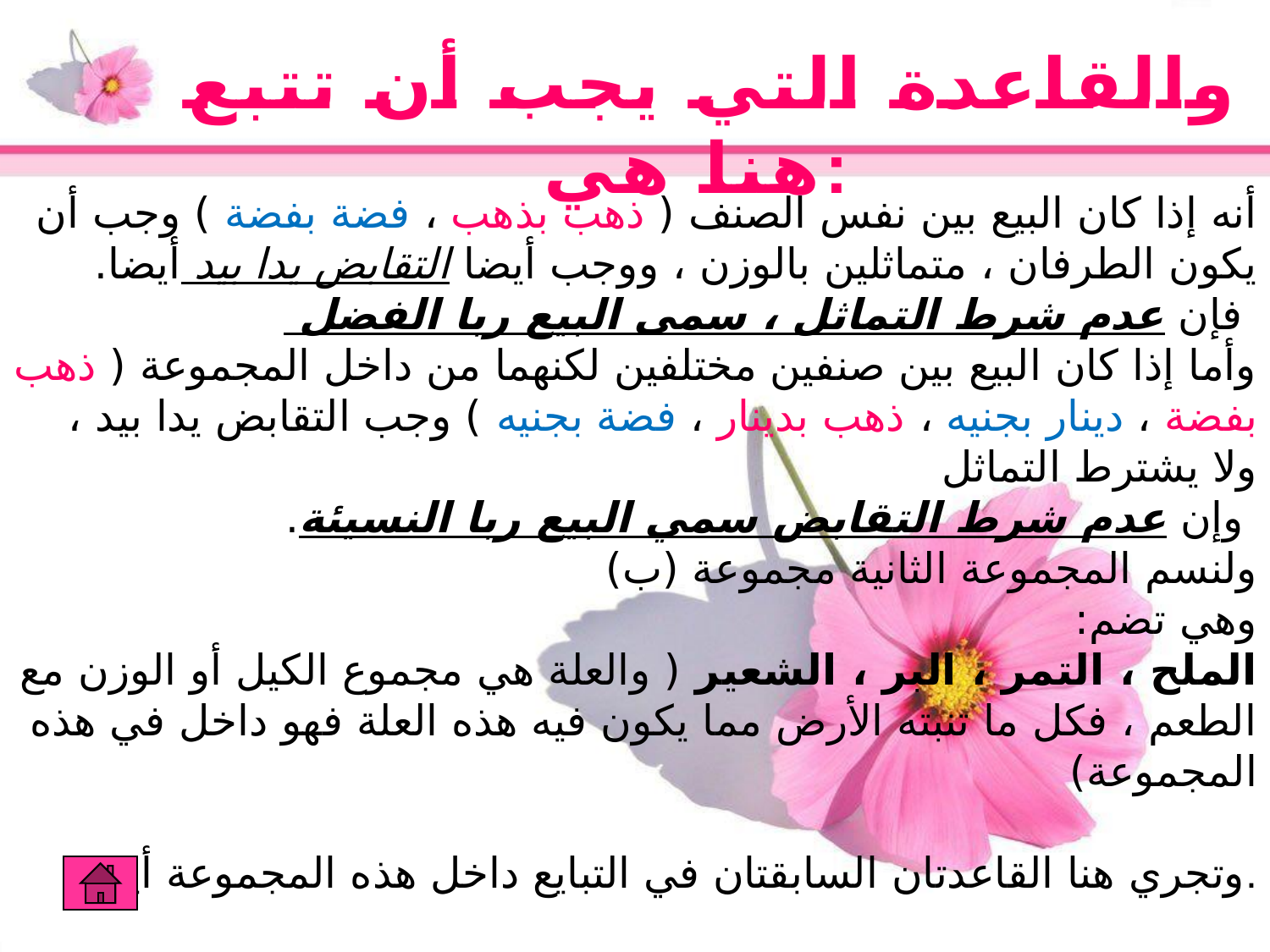

والقاعدة التي يجب أن تتبع هنا هي:
أنه إذا كان البيع بين نفس الصنف ( ذهب بذهب ، فضة بفضة ) وجب أن يكون الطرفان ، متماثلين بالوزن ، ووجب أيضا التقابض يدا بيد أيضا.
 فإن عدم شرط التماثل ، سمى البيع ربا الفضل
وأما إذا كان البيع بين صنفين مختلفين لكنهما من داخل المجموعة ( ذهب بفضة ، دينار بجنيه ، ذهب بدينار ، فضة بجنيه ) وجب التقابض يدا بيد ، ولا يشترط التماثل
 وإن عدم شرط التقابض سمي البيع ربا النسيئة.
ولنسم المجموعة الثانية مجموعة (ب)
وهي تضم:
الملح ، التمر ، البر ، الشعير ( والعلة هي مجموع الكيل أو الوزن مع الطعم ، فكل ما تنبته الأرض مما يكون فيه هذه العلة فهو داخل في هذه المجموعة)
وتجري هنا القاعدتان السابقتان في التبايع داخل هذه المجموعة أيضا.